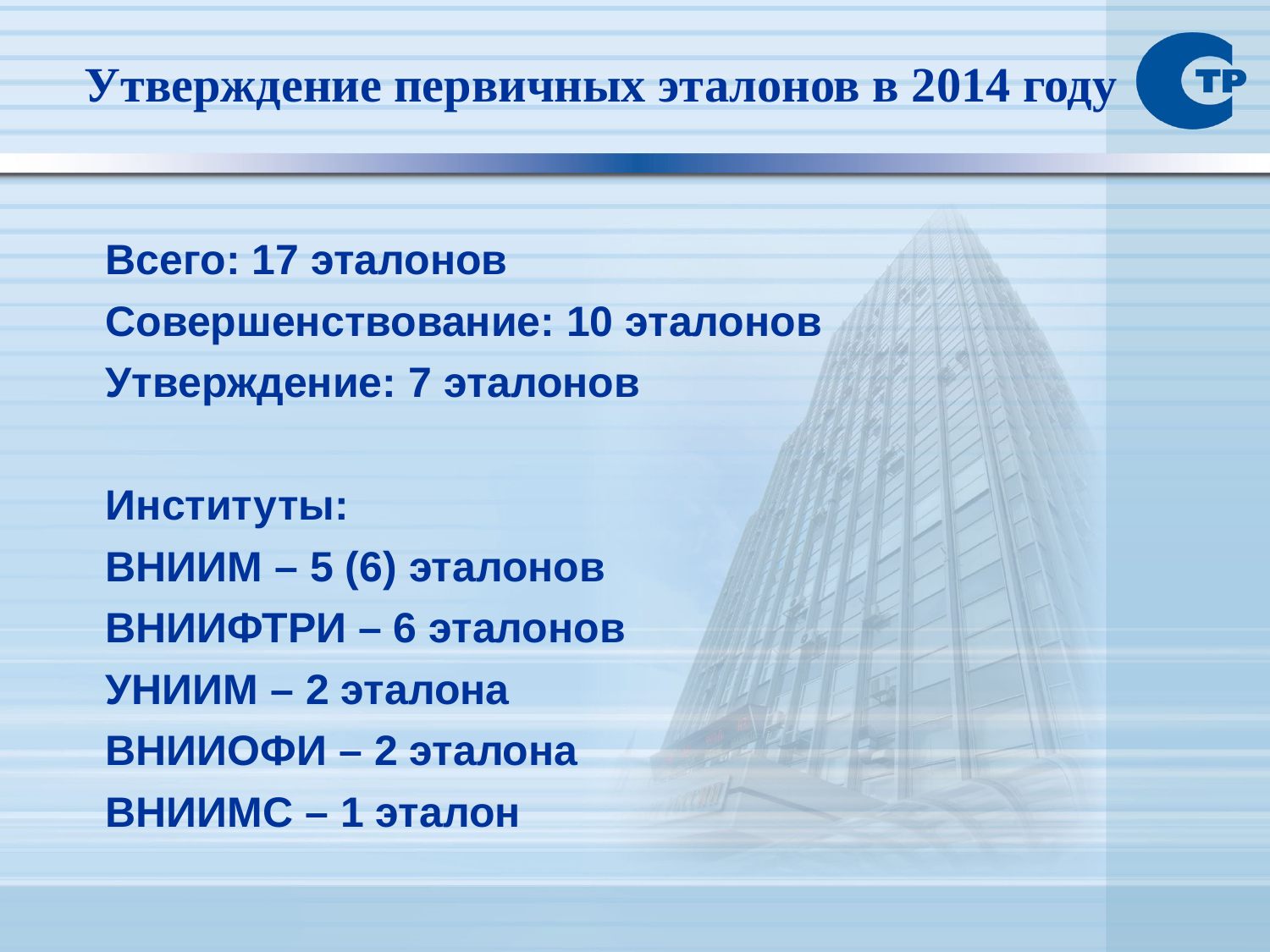

Утверждение первичных эталонов в 2014 году
Всего: 17 эталонов
Совершенствование: 10 эталонов
Утверждение: 7 эталонов

Институты:
ВНИИМ – 5 (6) эталонов
ВНИИФТРИ – 6 эталонов
УНИИМ – 2 эталона
ВНИИОФИ – 2 эталона
ВНИИМС – 1 эталон